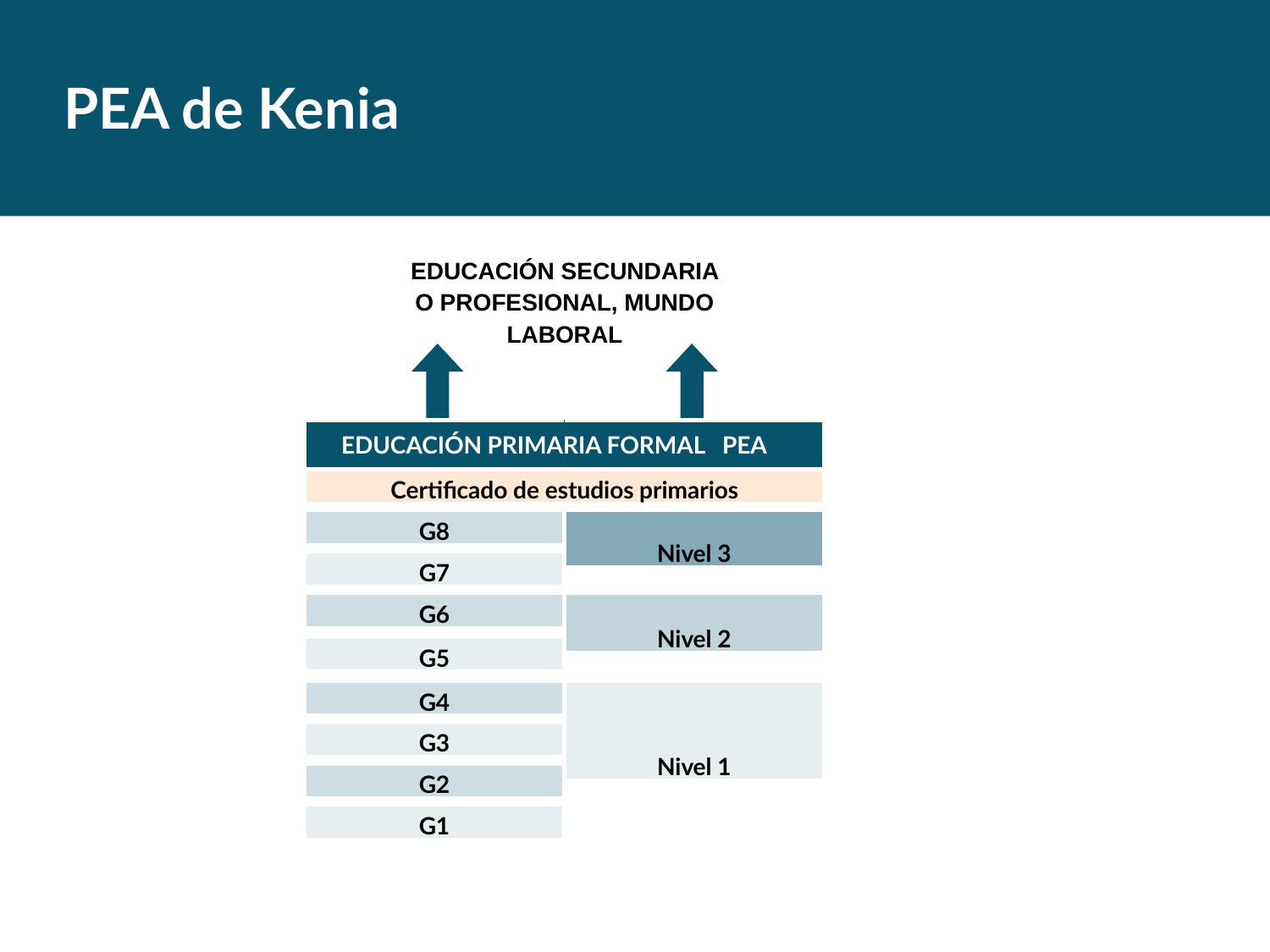

# PEA de Kenia
EDUCACIÓN SECUNDARIA O PROFESIONAL, MUNDO LABORAL

EDUCACIÓN PRIMARIA FORMAL	PEA

Nivel 3

Nivel 2

Nivel 1

Certificado de estudios primarios
G8
G7
G6
G5
G4
G3
G2
G1